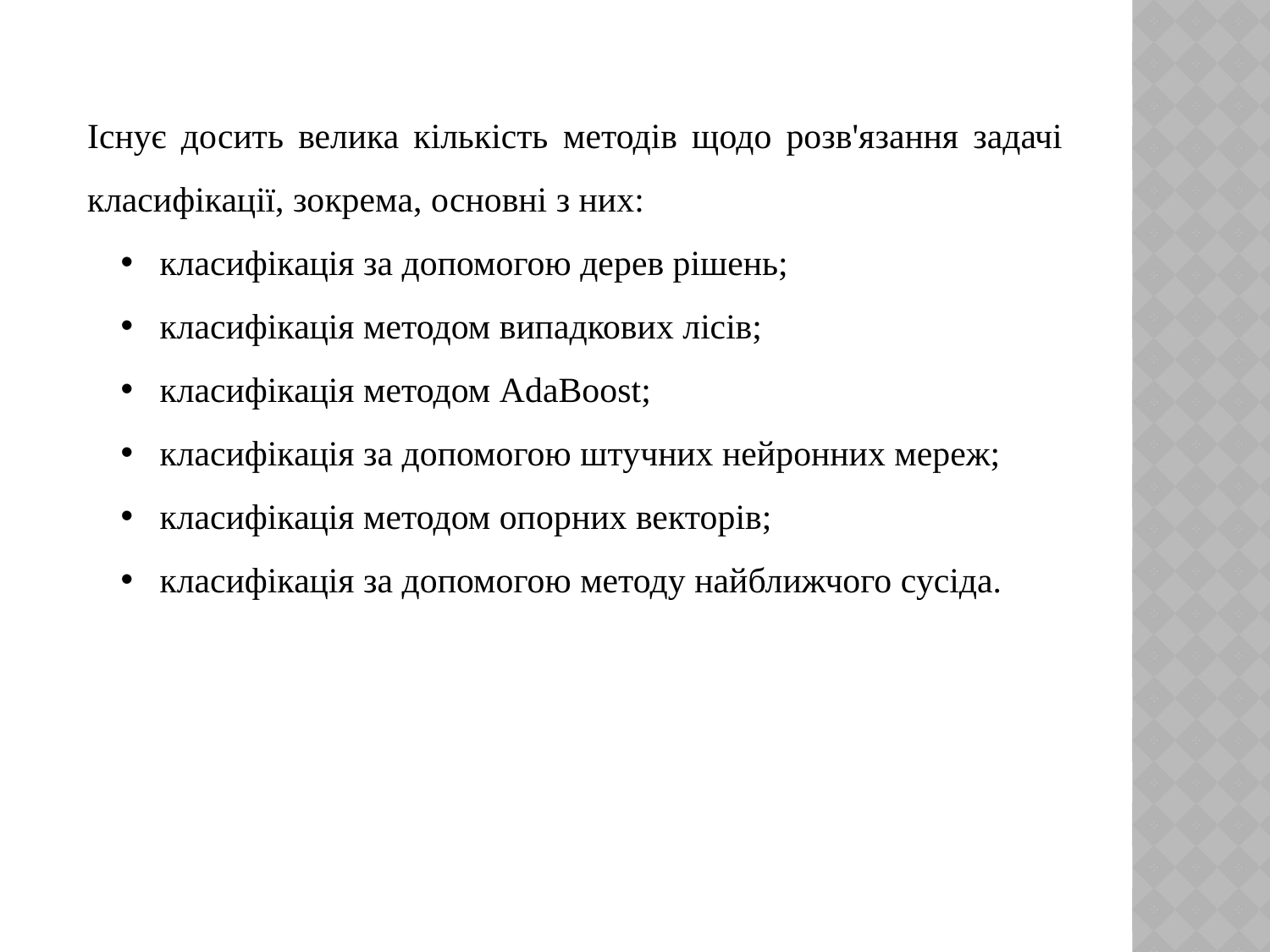

Існує досить велика кількість методів щодо розв'язання задачі класифікації, зокрема, основні з них:
 класифікація за допомогою дерев рішень;
 класифікація методом випадкових лісів;
 класифікація методом AdaBoost;
 класифікація за допомогою штучних нейронних мереж;
 класифікація методом опорних векторів;
 класифікація за допомогою методу найближчого сусіда.